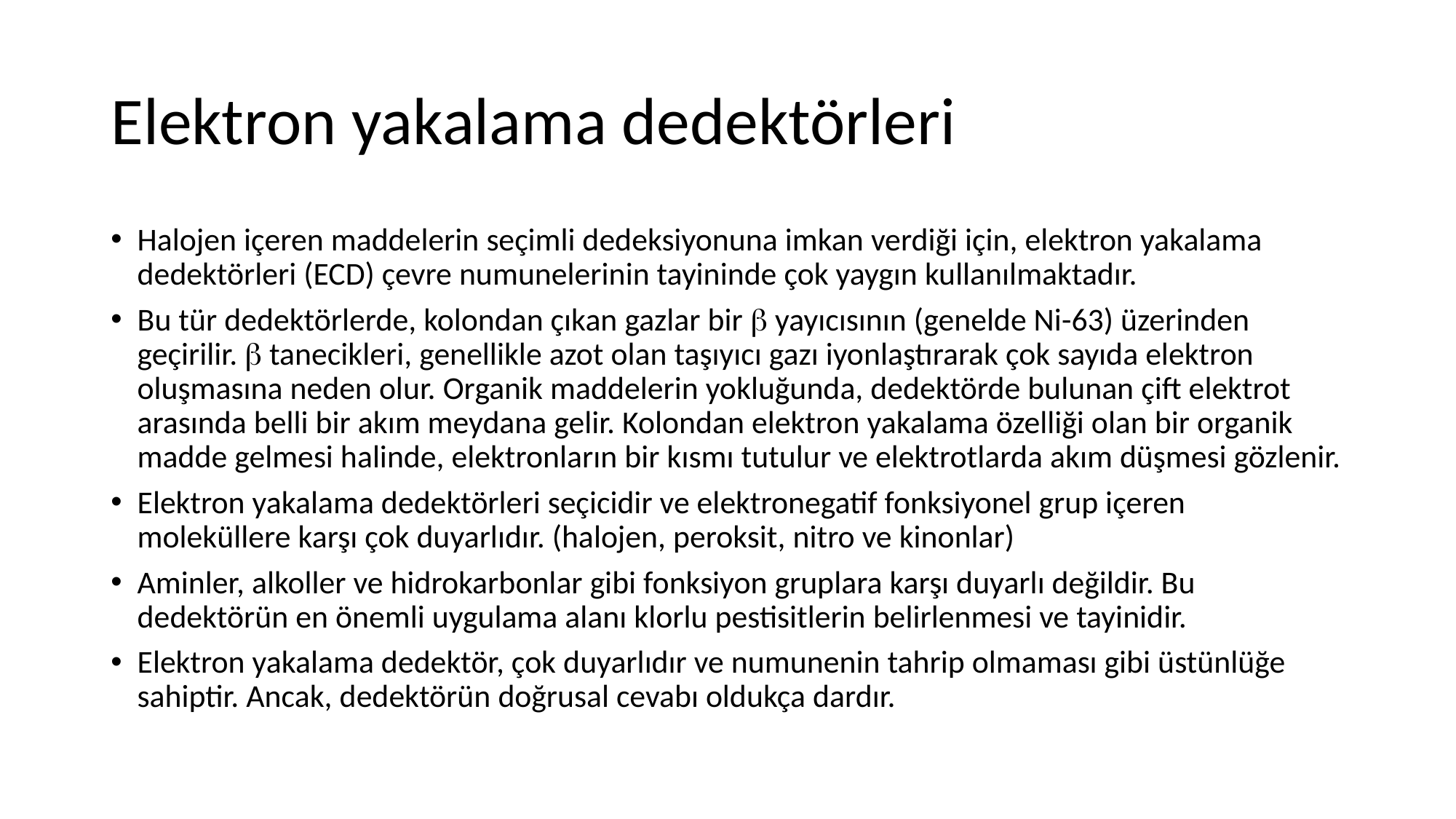

# Elektron yakalama dedektörleri
Halojen içeren maddelerin seçimli dedeksiyonuna imkan verdiği için, elektron yakalama dedektörleri (ECD) çevre numunelerinin tayininde çok yaygın kullanılmaktadır.
Bu tür dedektörlerde, kolondan çıkan gazlar bir β yayıcısının (genelde Ni-63) üzerinden geçirilir. β tanecikleri, genellikle azot olan taşıyıcı gazı iyonlaştırarak çok sayıda elektron oluşmasına neden olur. Organik maddelerin yokluğunda, dedektörde bulunan çift elektrot arasında belli bir akım meydana gelir. Kolondan elektron yakalama özelliği olan bir organik madde gelmesi halinde, elektronların bir kısmı tutulur ve elektrotlarda akım düşmesi gözlenir.
Elektron yakalama dedektörleri seçicidir ve elektronegatif fonksiyonel grup içeren moleküllere karşı çok duyarlıdır. (halojen, peroksit, nitro ve kinonlar)
Aminler, alkoller ve hidrokarbonlar gibi fonksiyon gruplara karşı duyarlı değildir. Bu dedektörün en önemli uygulama alanı klorlu pestisitlerin belirlenmesi ve tayinidir.
Elektron yakalama dedektör, çok duyarlıdır ve numunenin tahrip olmaması gibi üstünlüğe sahiptir. Ancak, dedektörün doğrusal cevabı oldukça dardır.